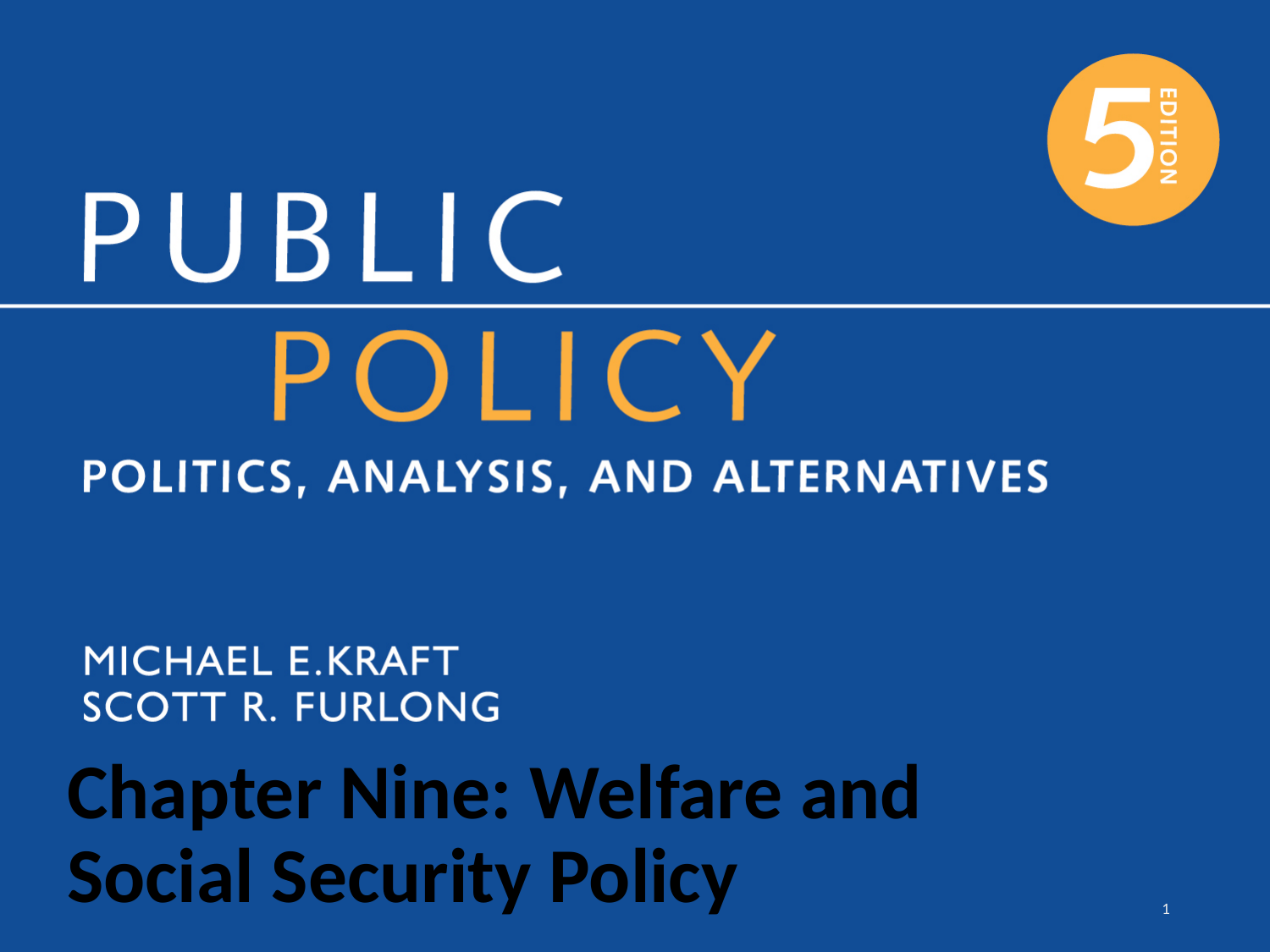

# Chapter Nine: Welfare and Social Security Policy
1